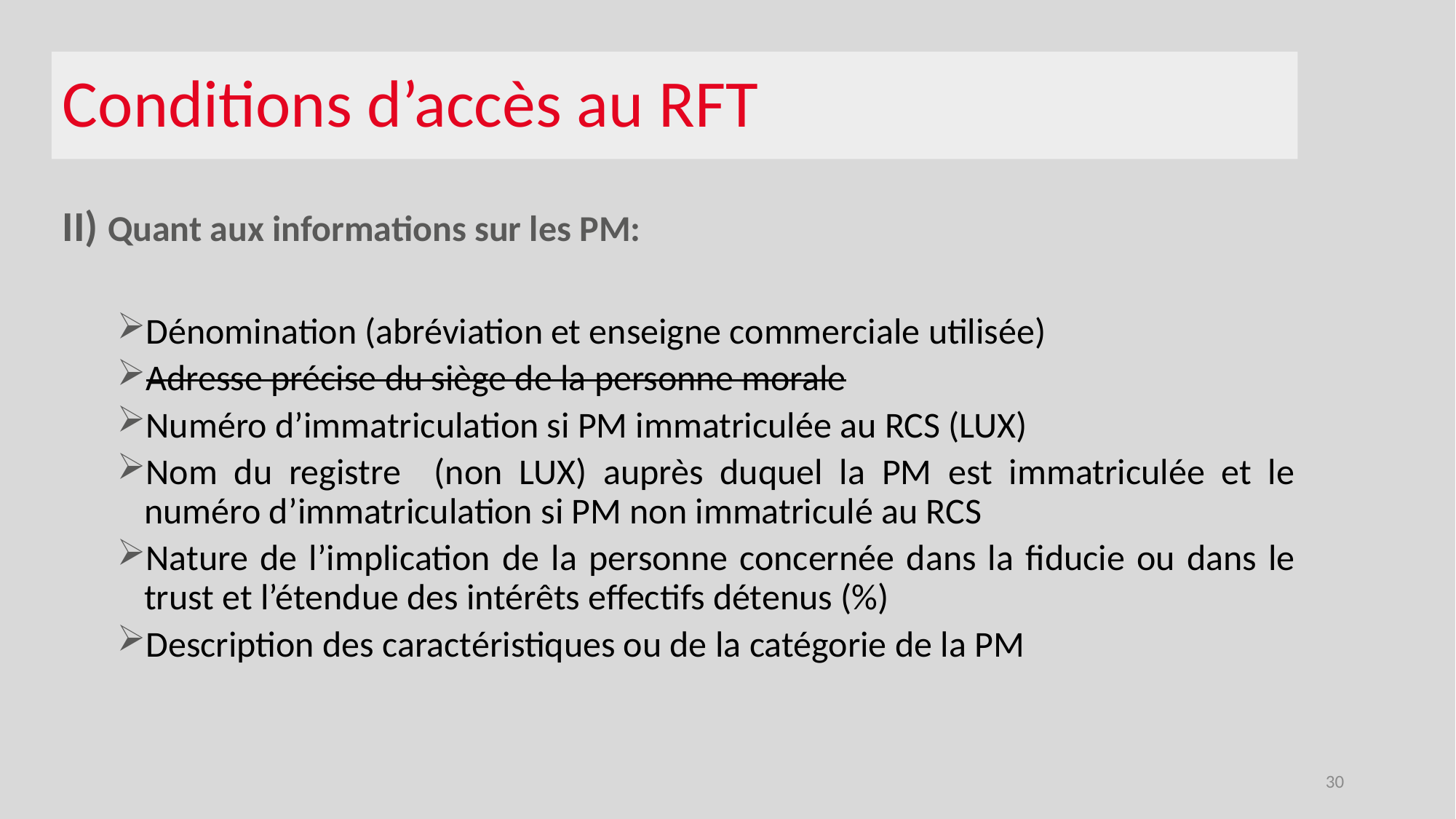

# Conditions d’accès au RFT
II) Quant aux informations sur les PM:

Dénomination (abréviation et enseigne commerciale utilisée)
Adresse précise du siège de la personne morale
Numéro d’immatriculation si PM immatriculée au RCS (LUX)
Nom du registre  (non LUX) auprès duquel la PM est immatriculée et le numéro d’immatriculation si PM non immatriculé au RCS
Nature de l’implication de la personne concernée dans la fiducie ou dans le trust et l’étendue des intérêts effectifs détenus (%)
Description des caractéristiques ou de la catégorie de la PM

30